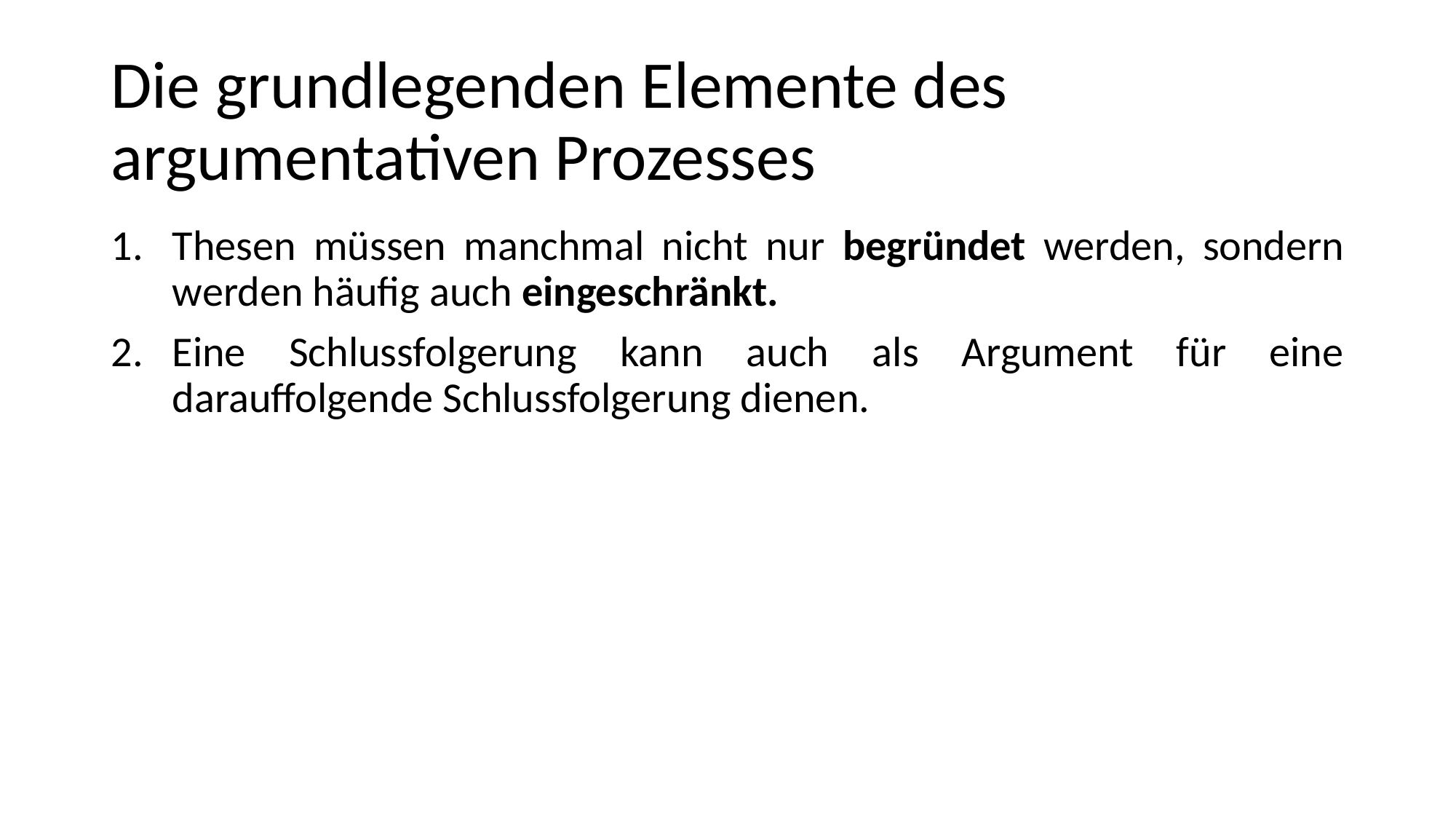

# Die grundlegenden Elemente des argumentativen Prozesses
Thesen müssen manchmal nicht nur begründet werden, sondern werden häufig auch eingeschränkt.
Eine Schlussfolgerung kann auch als Argument für eine darauffolgende Schlussfolgerung dienen.